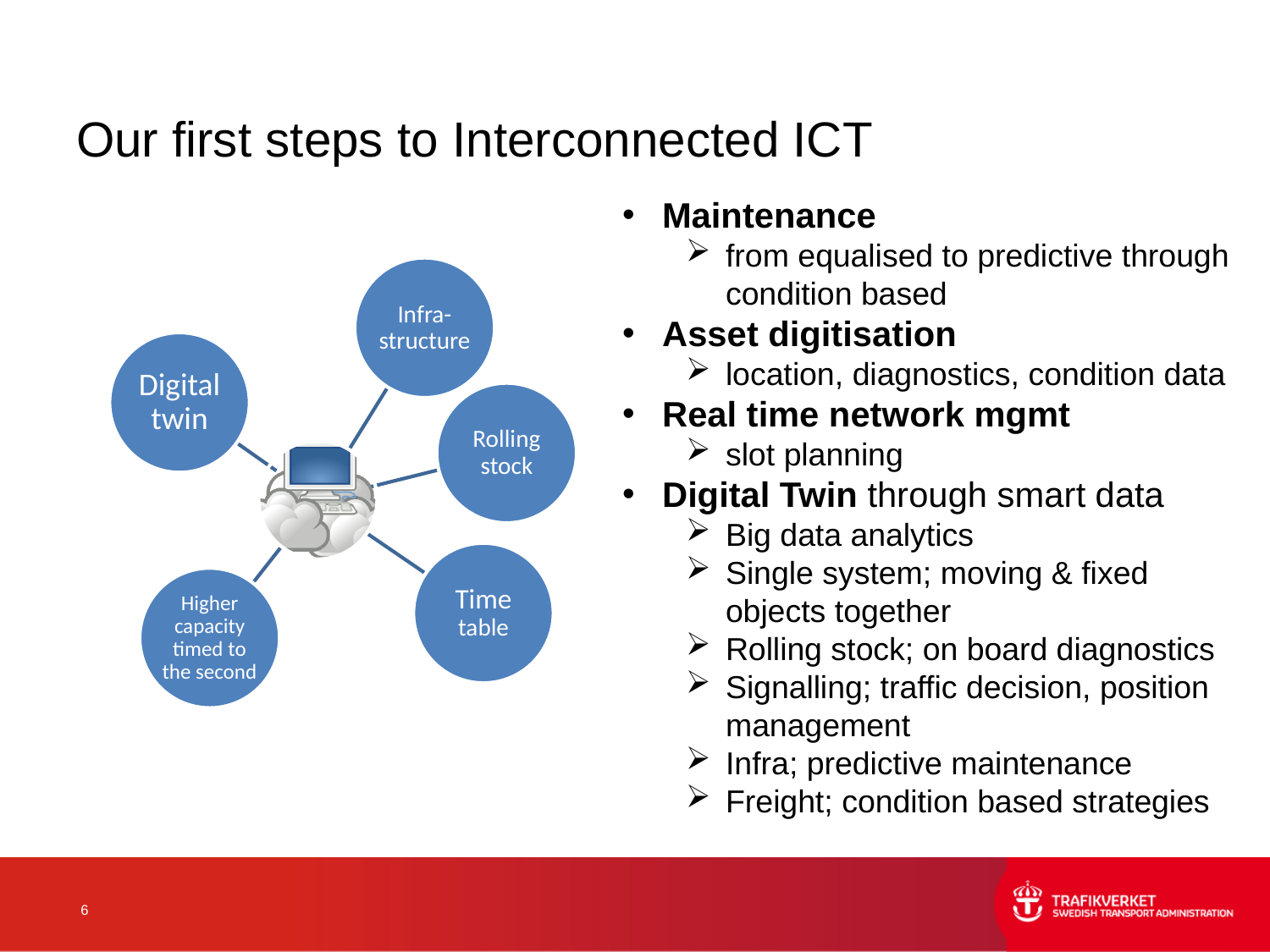

# Our first steps to Interconnected ICT
Maintenance
from equalised to predictive through condition based
Asset digitisation
location, diagnostics, condition data
Real time network mgmt
slot planning
Digital Twin through smart data
Big data analytics
Single system; moving & fixed objects together
Rolling stock; on board diagnostics
Signalling; traffic decision, position management
Infra; predictive maintenance
Freight; condition based strategies
Infra-structure
Rolling stock
Time table
Digital twin
Higher capacity timed to the second